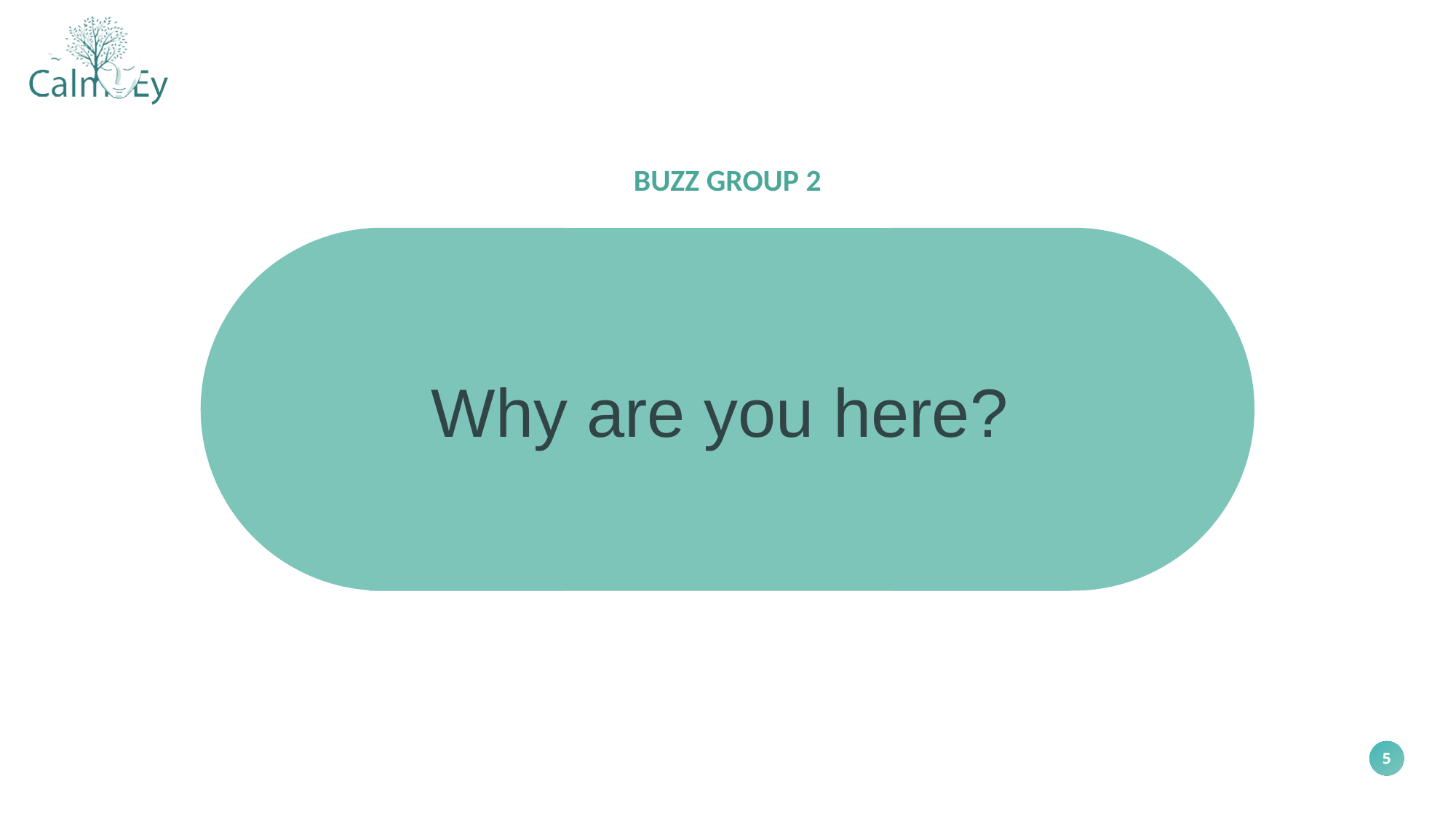

BUZZ GROUP 2

Why are you here?